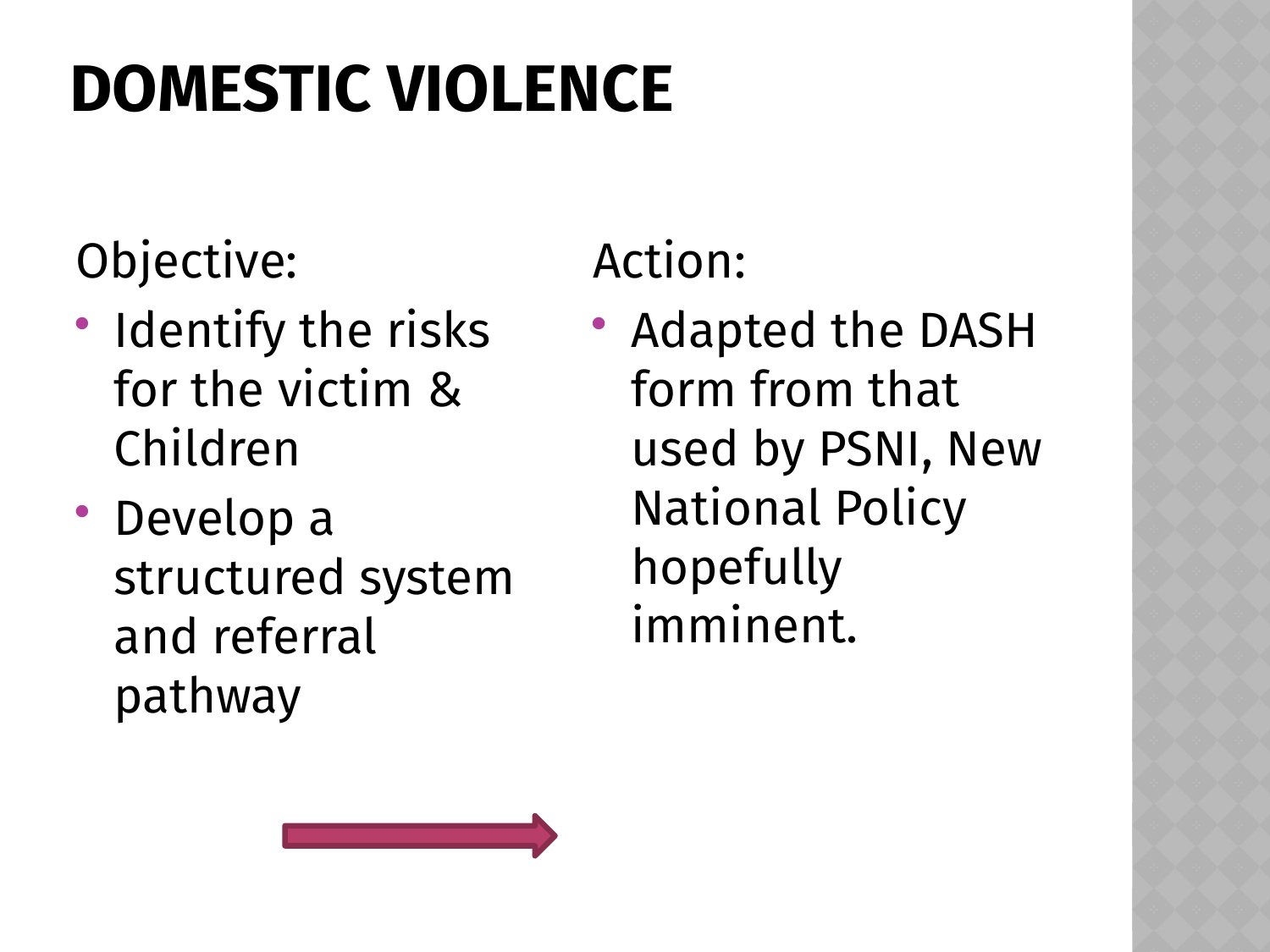

# Domestic Violence
Objective:
Identify the risks for the victim & Children
Develop a structured system and referral pathway
Action:
Adapted the DASH form from that used by PSNI, New National Policy hopefully imminent.